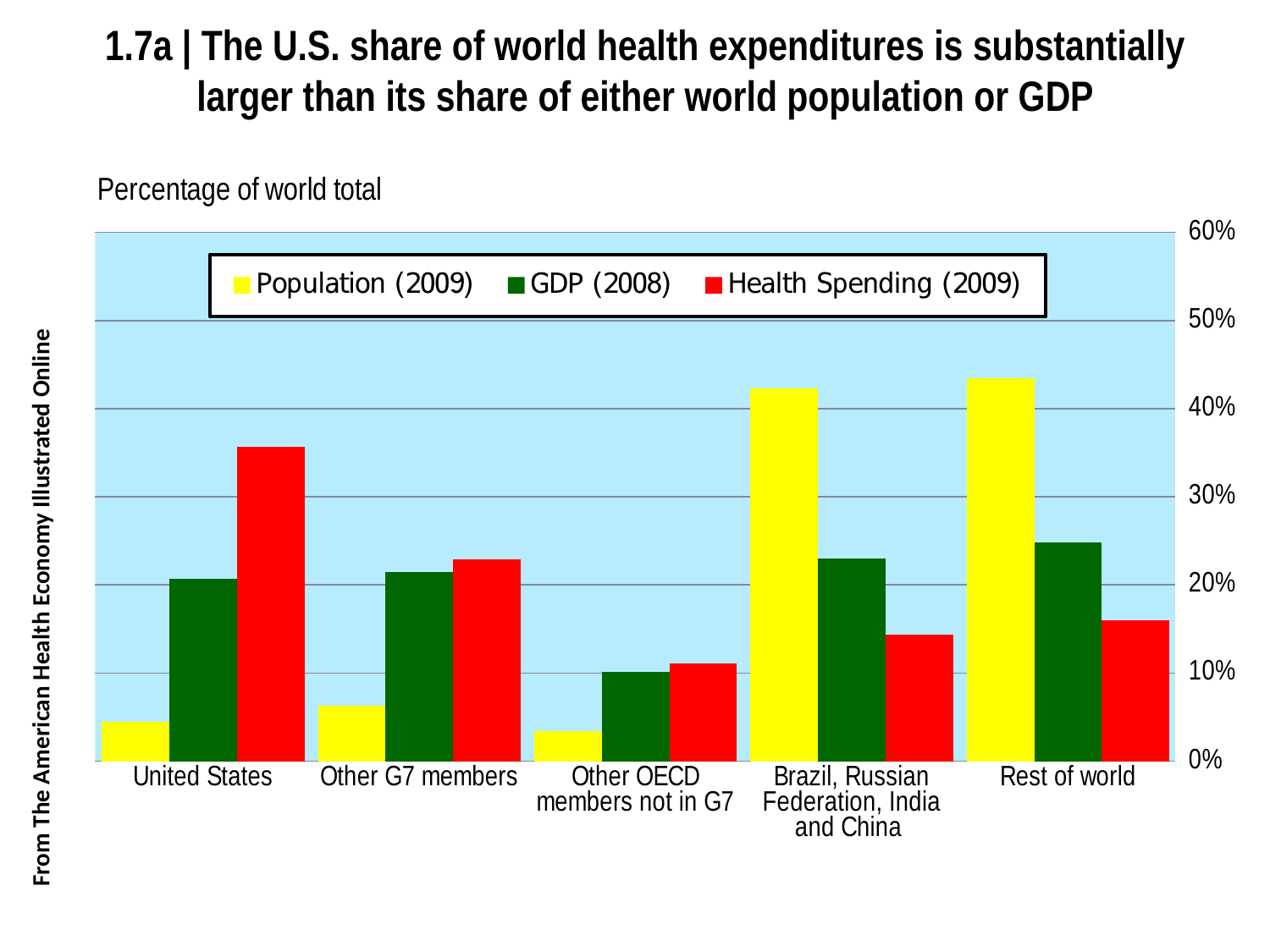

# 1.7a | The U.S. share of world health expenditures is substantially larger than its share of either world population or GDP

### Chart:

| Category | Population (2009) | GDP (2008) | Health Spending (2009) |
|---|---|---|---|
| United States | 0.045130330408604695 | 0.20646613384751988 | 0.3564976246449879 |
| Other G7 members | 0.06262756238570215 | 0.21470582886629208 | 0.22867475139837973 |
| Other OECD members not in G7 | 0.034440108758062485 | 0.101085950089285 | 0.1113314826740653 |
| Brazil, Russian Federation, India and China  | 0.4233778796284634 | 0.22991560012649914 | 0.14357322508969972 |
| Rest of world | 0.4344241188191673 | 0.2478264870704039 | 0.15992291619286736 |
From The American Health Economy Illustrated Online